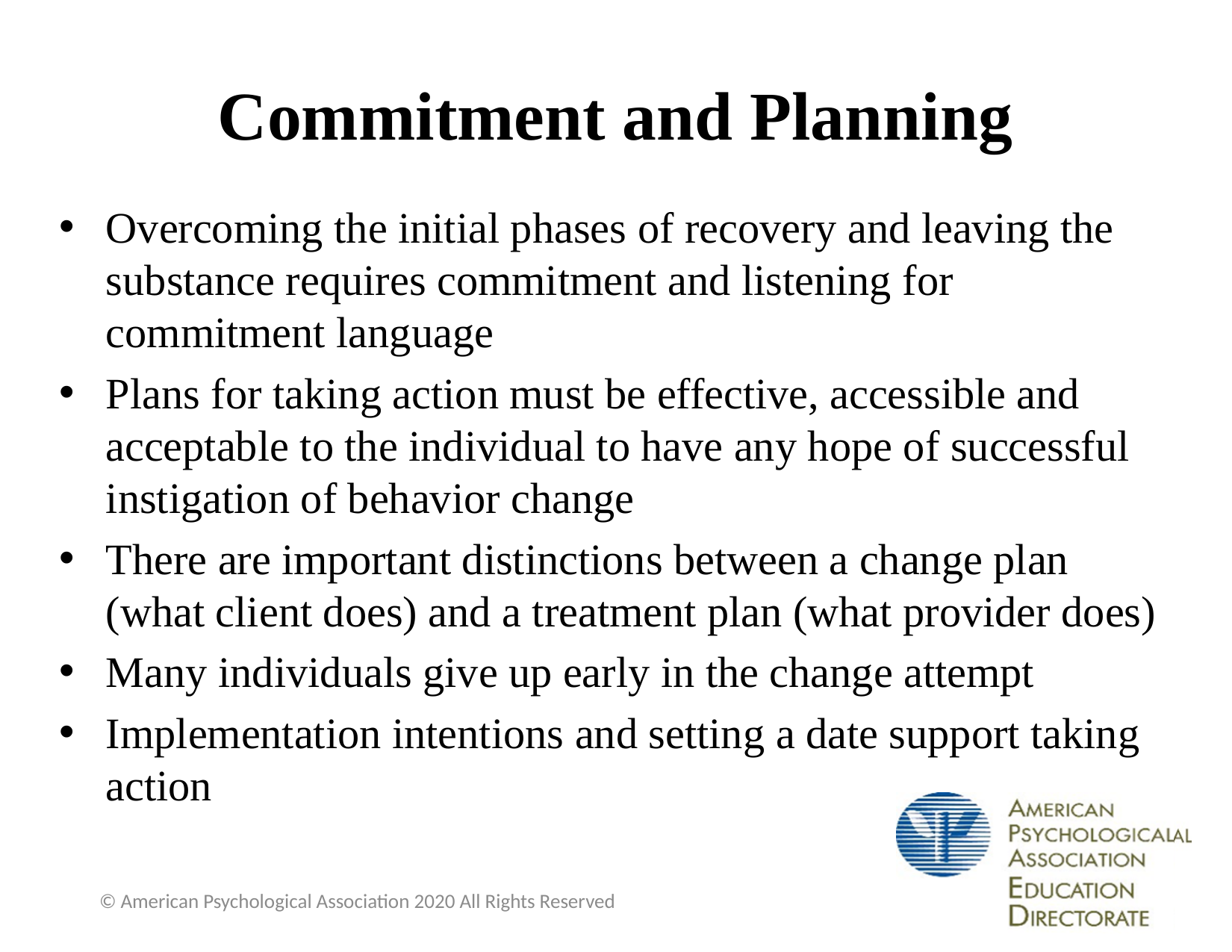

# Commitment and Planning
Overcoming the initial phases of recovery and leaving the substance requires commitment and listening for commitment language
Plans for taking action must be effective, accessible and acceptable to the individual to have any hope of successful instigation of behavior change
There are important distinctions between a change plan (what client does) and a treatment plan (what provider does)
Many individuals give up early in the change attempt
Implementation intentions and setting a date support taking action

© American Psychological Association 2020 All Rights Reserved